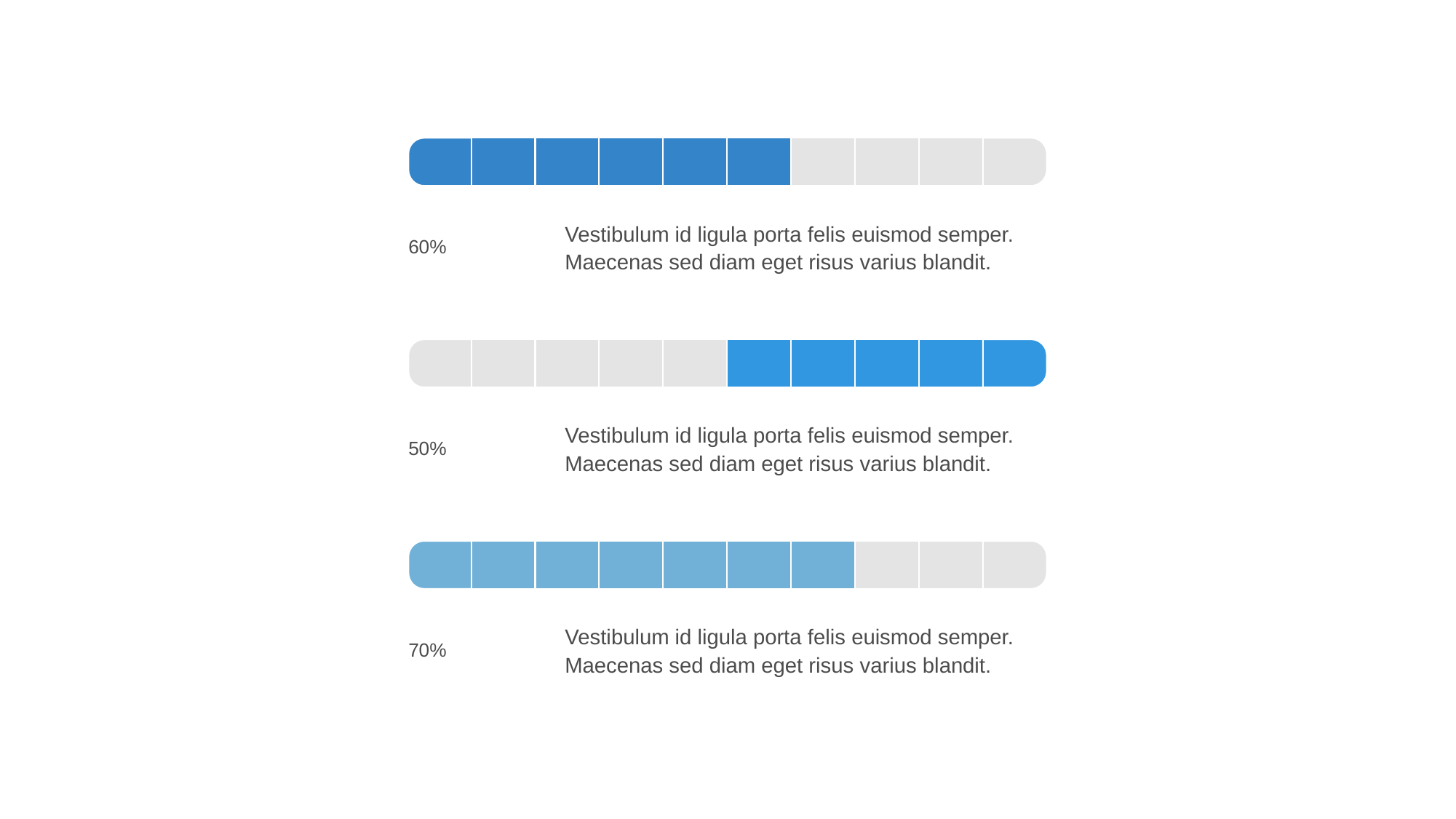

60%
Vestibulum id ligula porta felis euismod semper. Maecenas sed diam eget risus varius blandit.

50%
Vestibulum id ligula porta felis euismod semper. Maecenas sed diam eget risus varius blandit.

70%
Vestibulum id ligula porta felis euismod semper. Maecenas sed diam eget risus varius blandit.